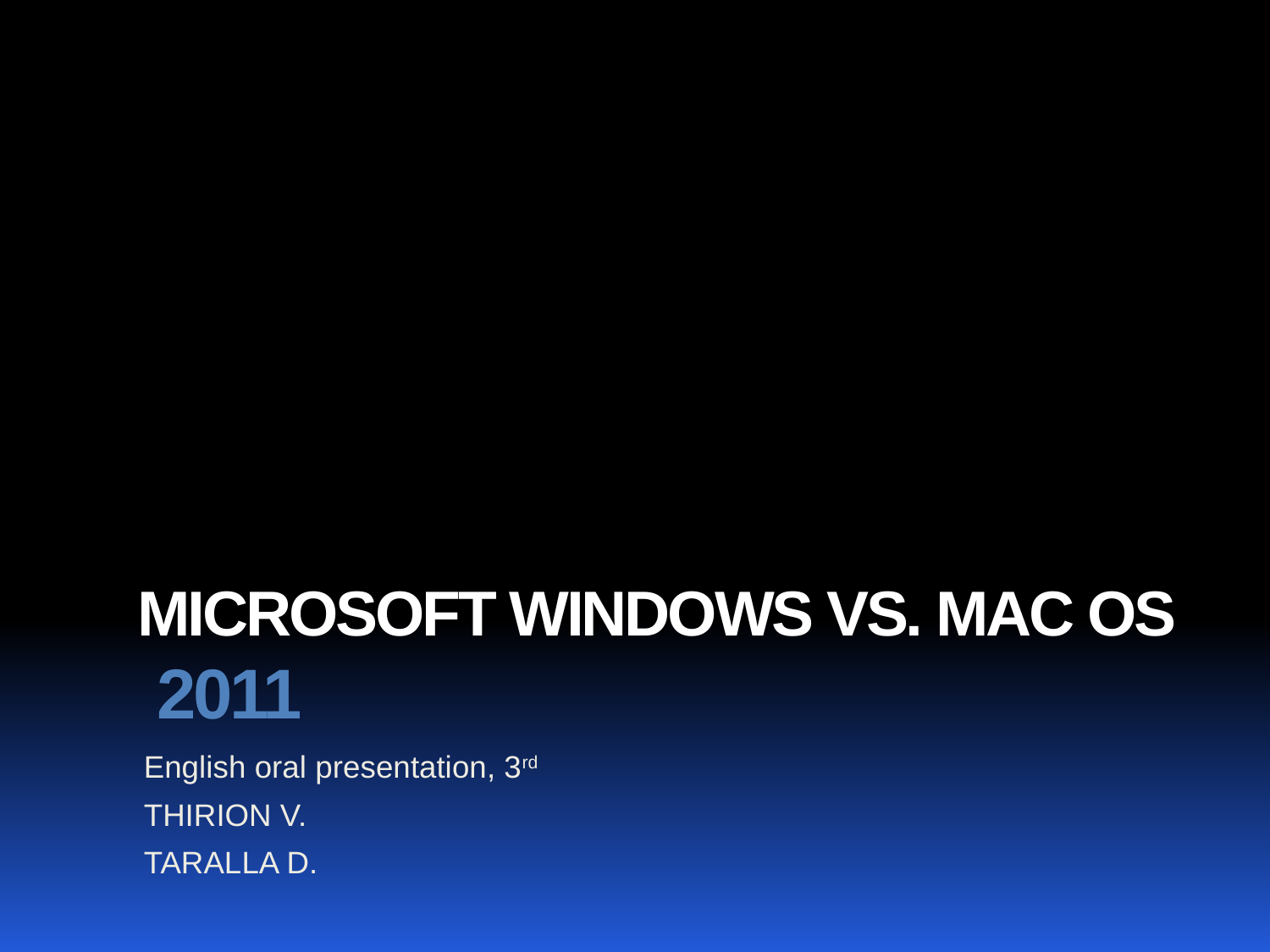

# Microsoft Windows vs. Mac os 2011
English oral presentation, 3rd
THIRION V.
TARALLA D.